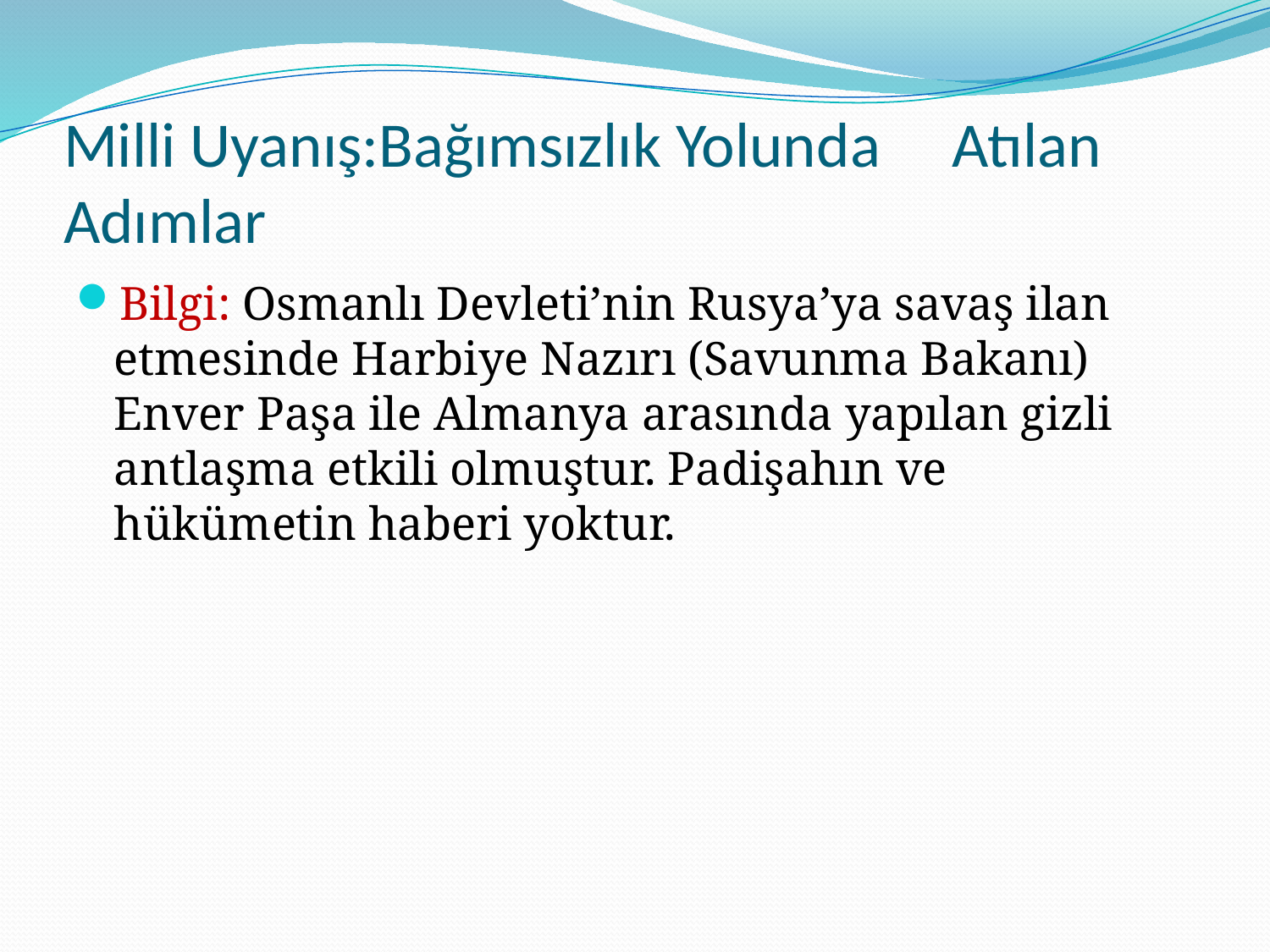

# Milli Uyanış:Bağımsızlık Yolunda     Atılan Adımlar
Bilgi: Osmanlı Devleti’nin Rusya’ya savaş ilan etmesinde Harbiye Nazırı (Savunma Bakanı) Enver Paşa ile Almanya arasında yapılan gizli antlaşma etkili olmuştur. Padişahın ve hükümetin haberi yoktur.